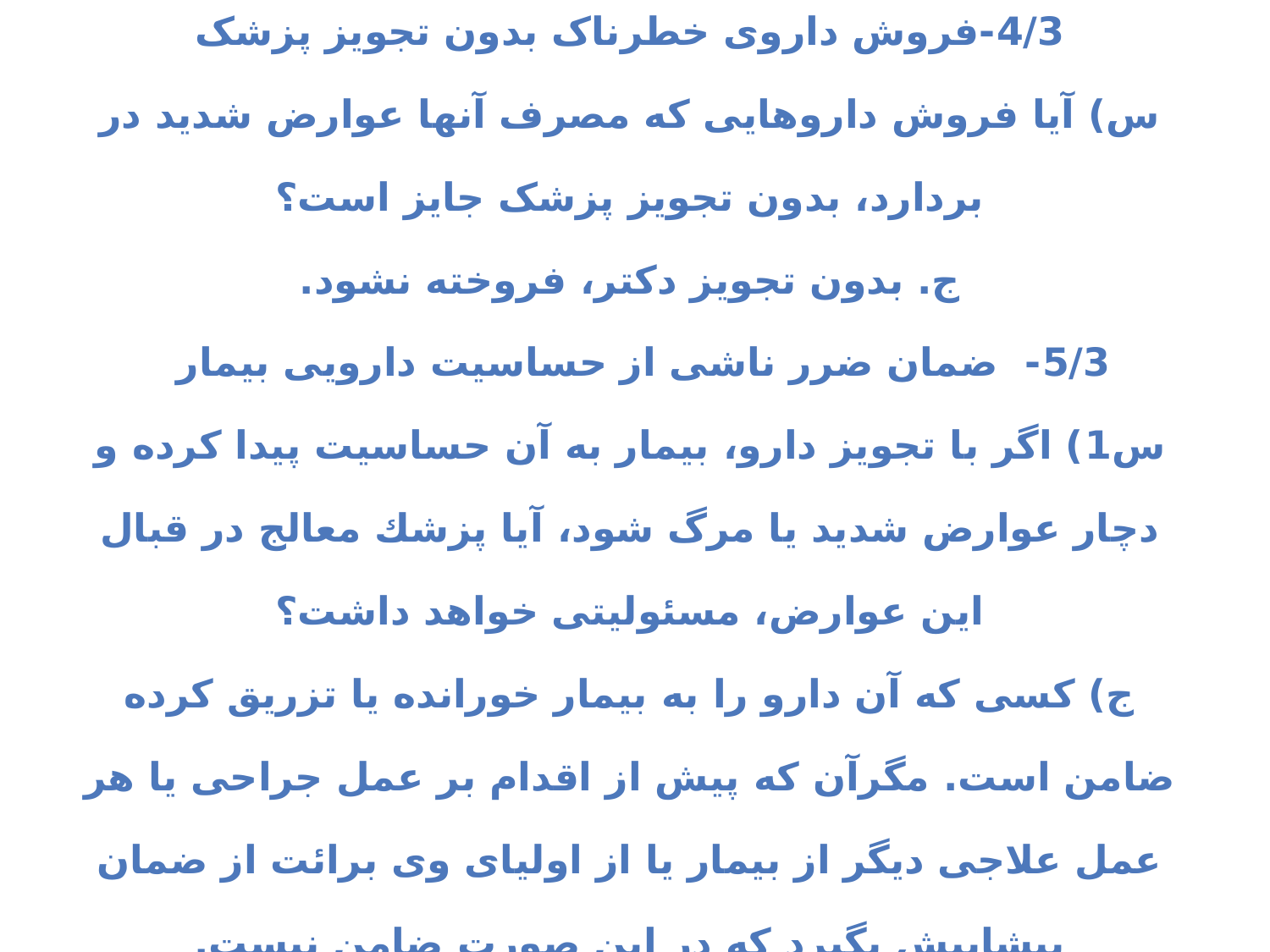

4/3-فروش داروی خطرناک بدون تجویز پزشک
س) آیا فروش داروهایی که مصرف آنها عوارض شدید در بردارد، بدون تجویز پزشک جایز است؟
ج. بدون تجویز دکتر، فروخته نشود.
5/3-  ضمان ضرر ناشى از حساسيت دارويى بيمار
س1) اگر با تجويز دارو، بيمار به آن حساسيت پيدا كرده و دچار عوارض شديد يا مرگ شود، آيا پزشك معالج در قبال اين عوارض، مسئوليتى خواهد داشت؟
ج)‏ كسى كه آن دارو را به بيمار خورانده يا تزريق كرده ضامن است. مگرآن که پيش از اقدام بر عمل جراحى يا هر عمل علاجى ديگر از بيمار يا از اولياى وى برائت از ضمان پيشاپيش بگيرد که در اين صورت ضامن نيست.